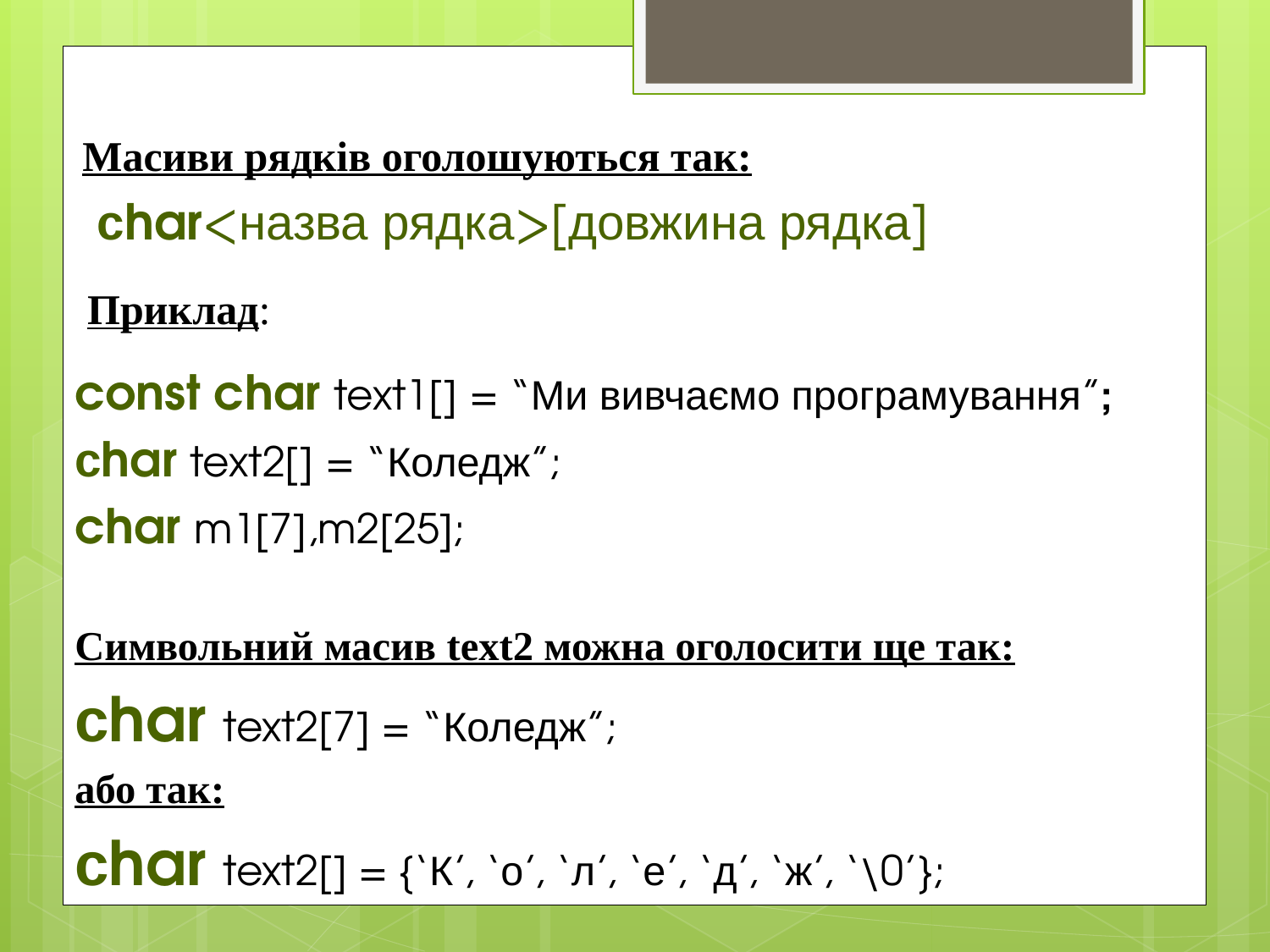

# Масиви рядків оголошуються так:
сhar<назва рядка>[довжина рядка]
Приклад:
const char text1[] = “Ми вивчаємо програмування”;
сhar text2[] = “Коледж”;
char m1[7],m2[25];

Символьний масив text2 можна оголосити ще так:
сhar text2[7] = “Коледж”;
або так:
сhar text2[] = {‘К’, ‘о’, ‘л’, ‘е’, ‘д’, ‘ж’, ‘\0’};